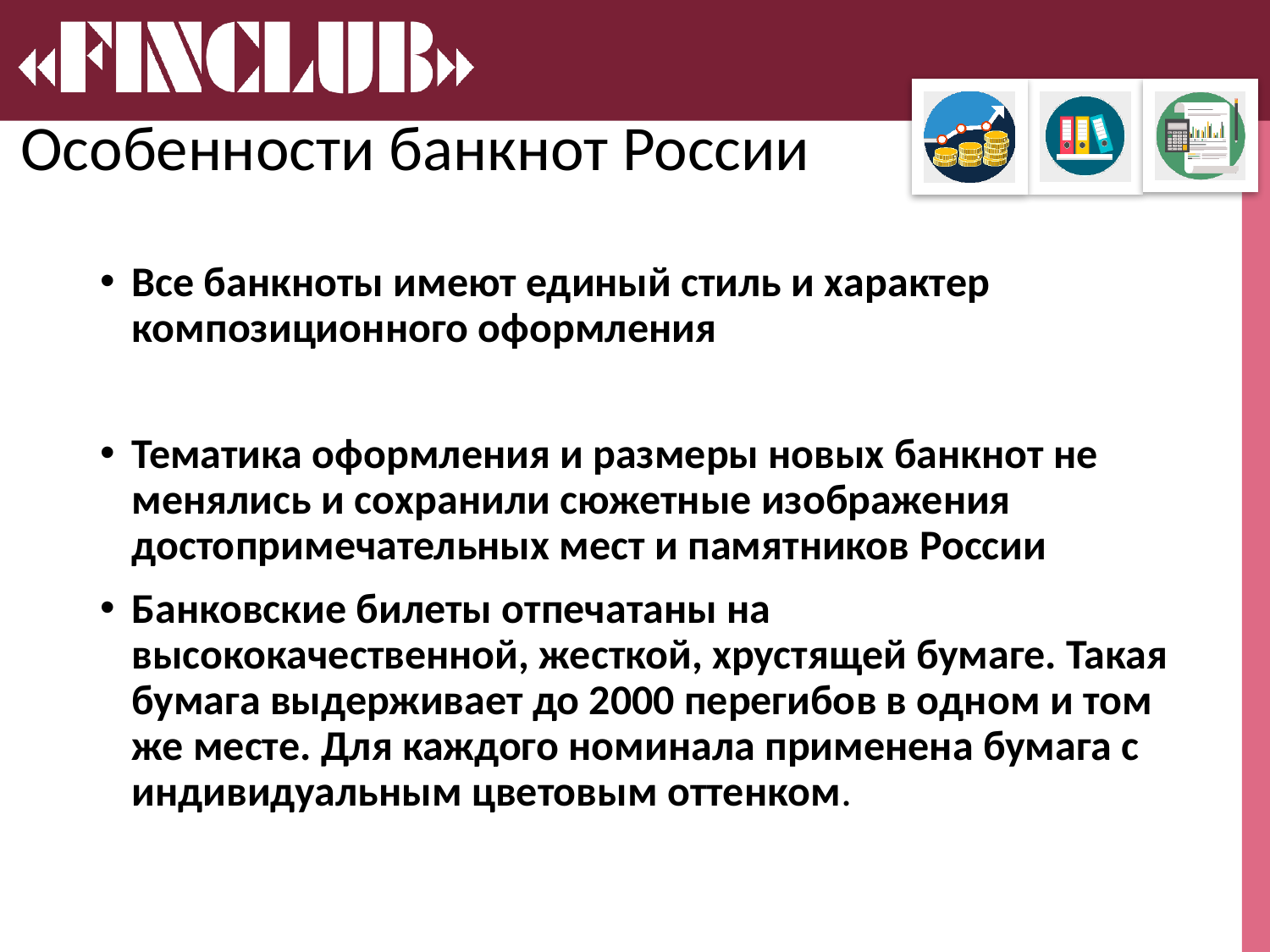

Особенности банкнот России
Все банкноты имеют единый стиль и характер композиционного оформления

Тематика оформления и размеры новых банкнот не менялись и сохранили сюжетные изображения достопримечательных мест и памятников России
Банковские билеты отпечатаны на высококачественной, жесткой, хрустящей бумаге. Такая бумага выдерживает до 2000 перегибов в одном и том же месте. Для каждого номинала применена бумага с индивидуальным цветовым оттенком.